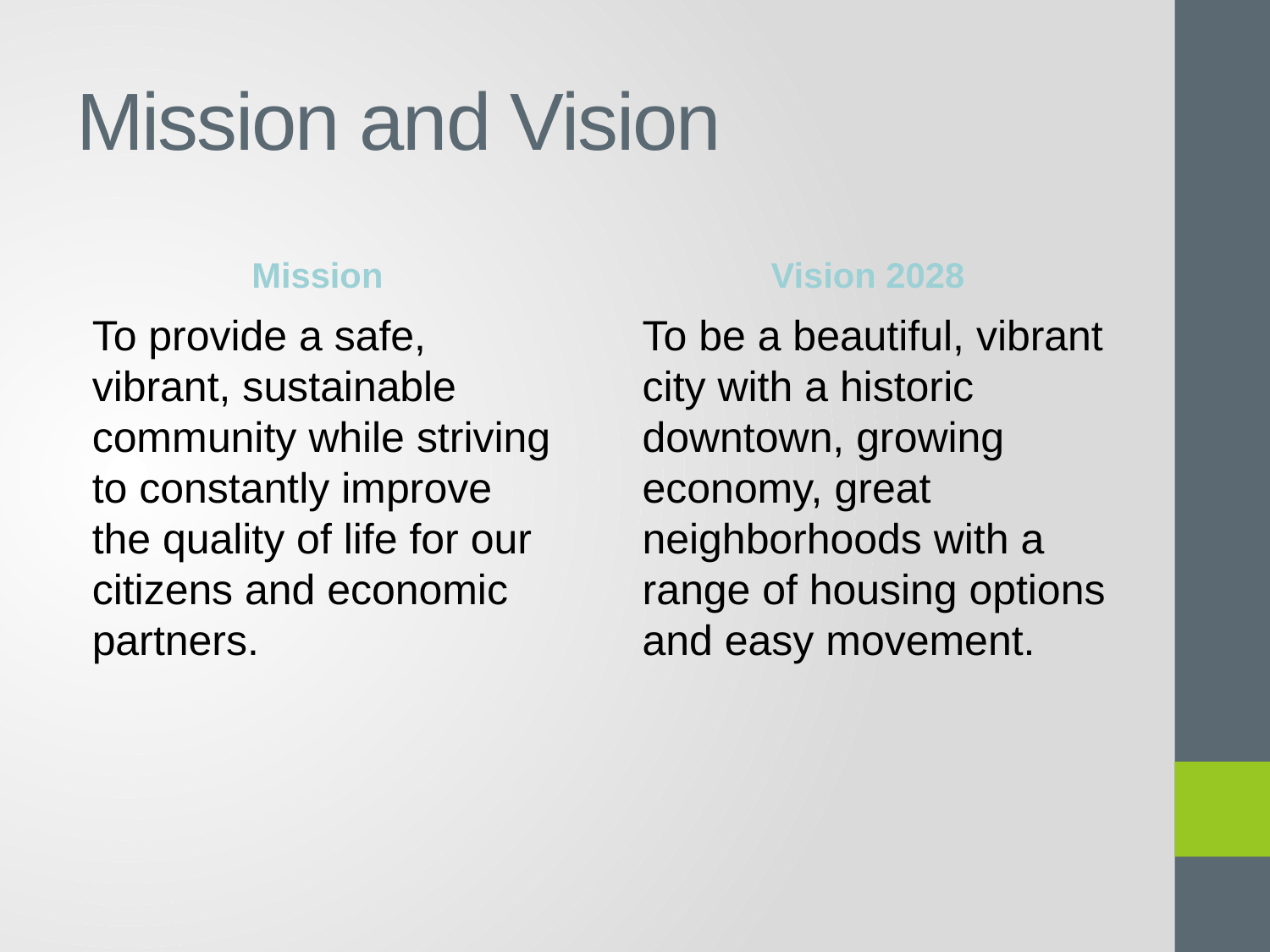

# Mission and Vision
Mission
Vision 2028
To provide a safe, vibrant, sustainable community while striving to constantly improve the quality of life for our citizens and economic partners.
To be a beautiful, vibrant city with a historic downtown, growing economy, great neighborhoods with a range of housing options and easy movement.